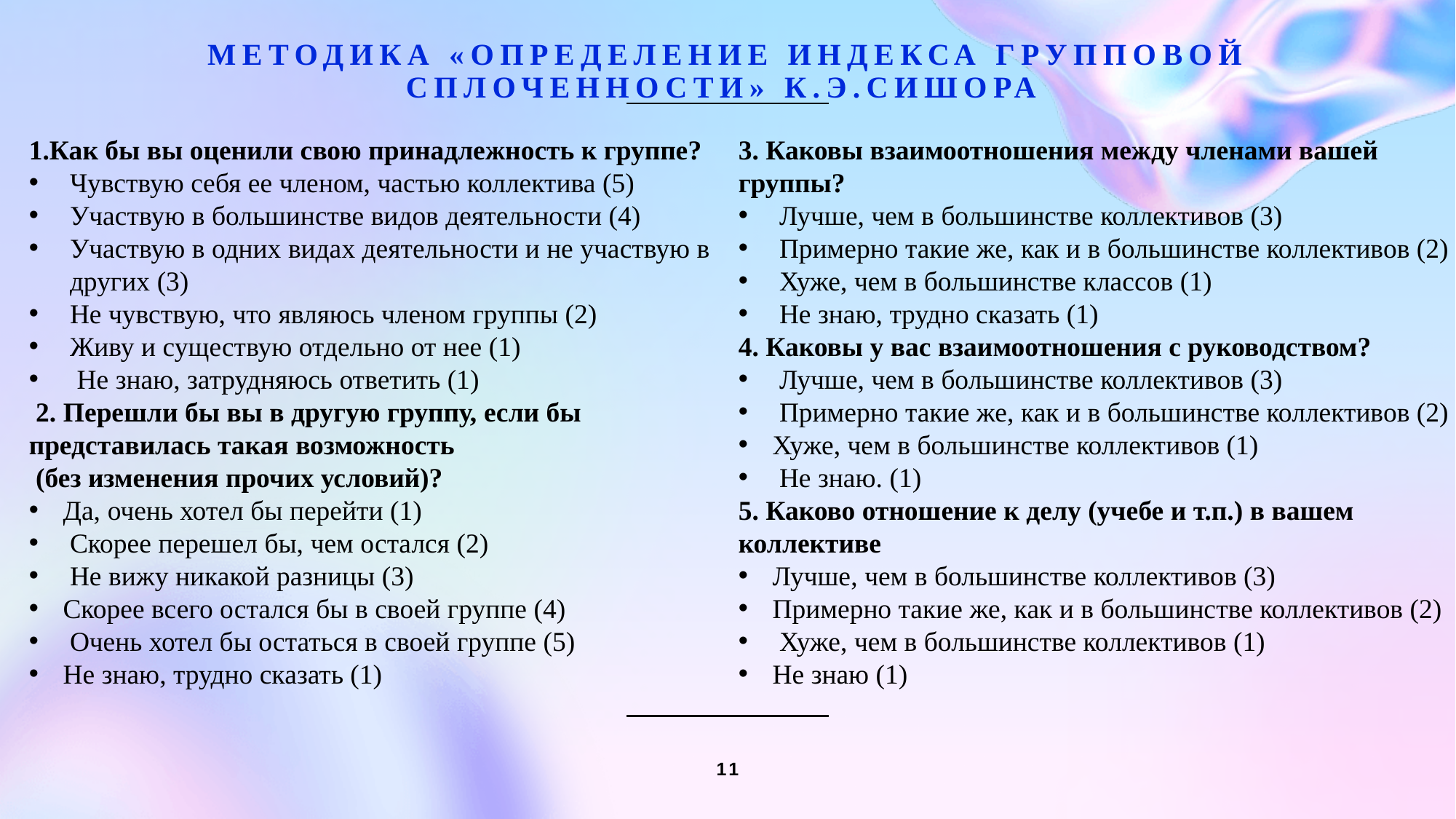

# Методика «Определение индекса групповой сплоченности» К.Э.Сишора
1.Как бы вы оценили свою принадлежность к группе?
Чувствую себя ее членом, частью коллектива (5)
Участвую в большинстве видов деятельности (4)
Участвую в одних видах деятельности и не участвую в других (3)
Не чувствую, что являюсь членом группы (2)
Живу и существую отдельно от нее (1)
 Не знаю, затрудняюсь ответить (1)
 2. Перешли бы вы в другую группу, если бы
представилась такая возможность
 (без изменения прочих условий)?
Да, очень хотел бы перейти (1)
 Скорее перешел бы, чем остался (2)
 Не вижу никакой разницы (3)
Скорее всего остался бы в своей группе (4)
 Очень хотел бы остаться в своей группе (5)
Не знаю, трудно сказать (1)
3. Каковы взаимоотношения между членами вашей группы?
 Лучше, чем в большинстве коллективов (3)
 Примерно такие же, как и в большинстве коллективов (2)
 Хуже, чем в большинстве классов (1)
 Не знаю, трудно сказать (1)
4. Каковы у вас взаимоотношения с руководством?
 Лучше, чем в большинстве коллективов (3)
 Примерно такие же, как и в большинстве коллективов (2)
Хуже, чем в большинстве коллективов (1)
 Не знаю. (1)
5. Каково отношение к делу (учебе и т.п.) в вашем коллективе
Лучше, чем в большинстве коллективов (3)
Примерно такие же, как и в большинстве коллективов (2)
 Хуже, чем в большинстве коллективов (1)
Не знаю (1)
11